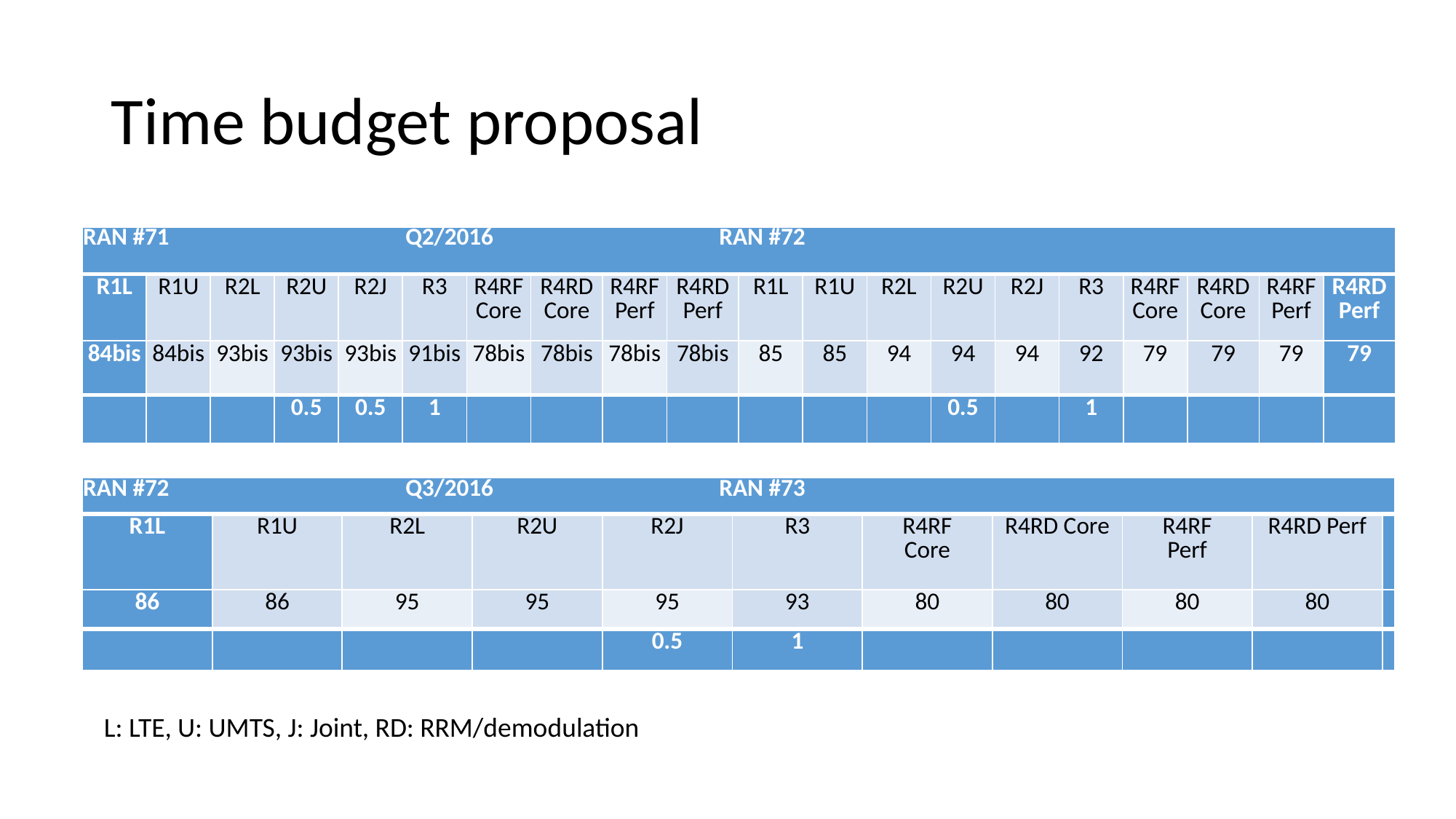

# Time budget proposal
| RAN #71 Q2/2016 RAN #72 |  |  |  |  |  |  |  |  |  |  |  |  |  |  |  |  |  |  |  |
| --- | --- | --- | --- | --- | --- | --- | --- | --- | --- | --- | --- | --- | --- | --- | --- | --- | --- | --- | --- |
| R1L | R1U | R2L | R2U | R2J | R3 | R4RF Core | R4RD Core | R4RF Perf | R4RD Perf | R1L | R1U | R2L | R2U | R2J | R3 | R4RF Core | R4RD Core | R4RF Perf | R4RD Perf |
| 84bis | 84bis | 93bis | 93bis | 93bis | 91bis | 78bis | 78bis | 78bis | 78bis | 85 | 85 | 94 | 94 | 94 | 92 | 79 | 79 | 79 | 79 |
|  |  |  | 0.5 | 0.5 | 1 |  |  |  |  |  |  |  | 0.5 |  | 1 |  |  |  |  |
| RAN #72 Q3/2016 RAN #73 |  |  |  |  |  |  |  |  |  |  |
| --- | --- | --- | --- | --- | --- | --- | --- | --- | --- | --- |
| R1L | R1U | R2L | R2U | R2J | R3 | R4RF Core | R4RD Core | R4RF Perf | R4RD Perf |  |
| 86 | 86 | 95 | 95 | 95 | 93 | 80 | 80 | 80 | 80 |  |
|  |  |  |  | 0.5 | 1 |  |  |  |  |  |
L: LTE, U: UMTS, J: Joint, RD: RRM/demodulation